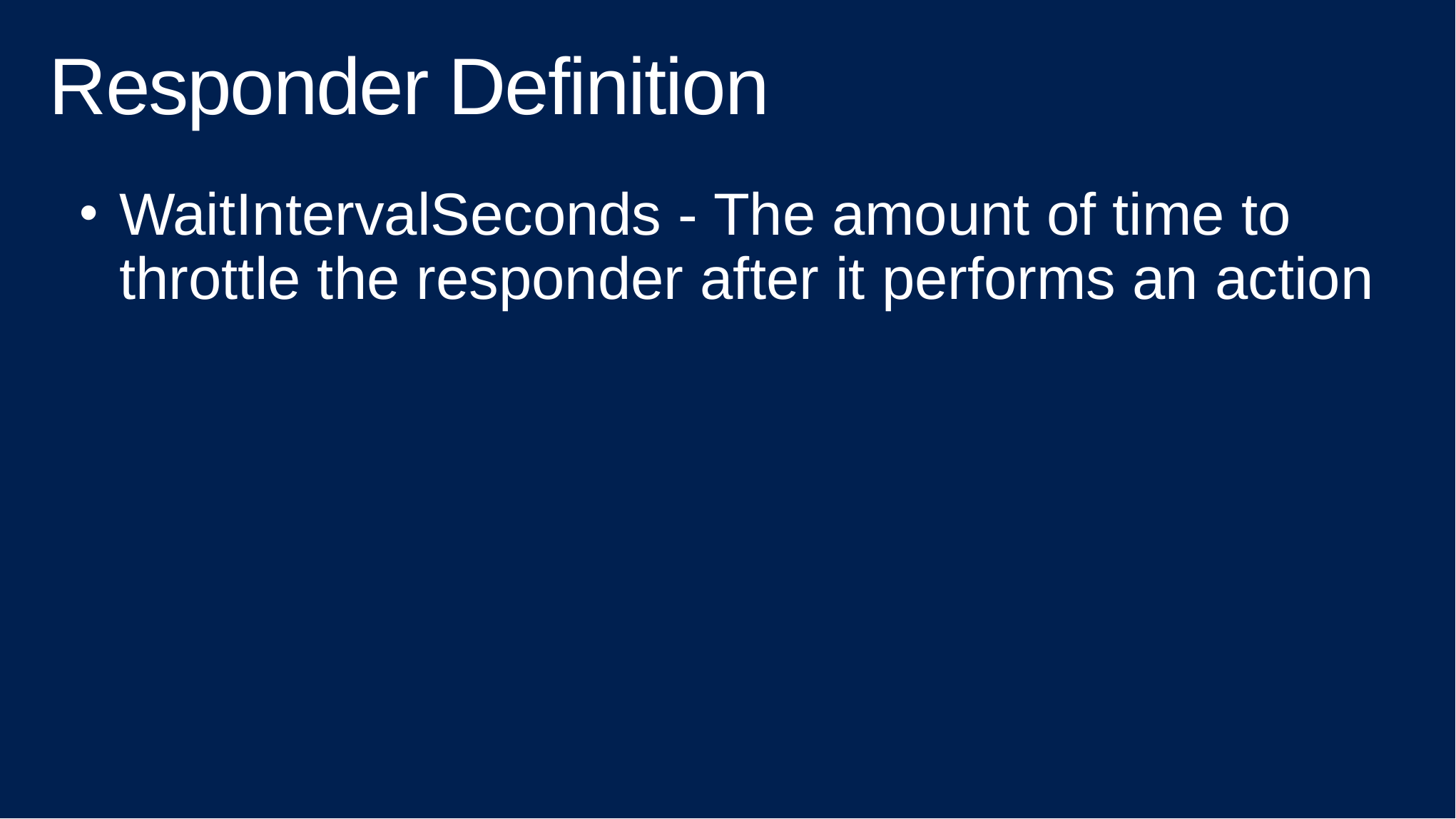

# Responder Definition
WaitIntervalSeconds - The amount of time to throttle the responder after it performs an action